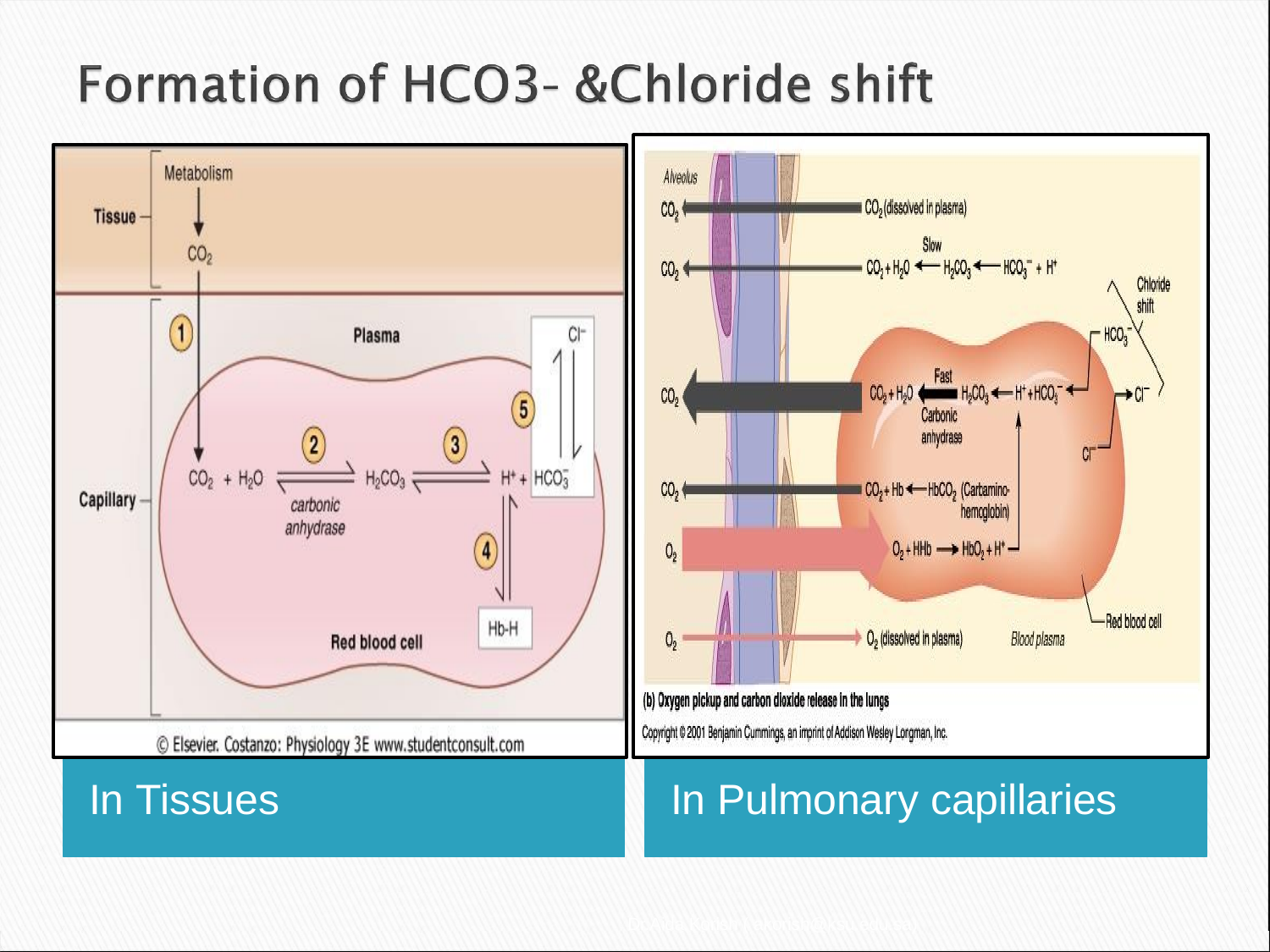

In Tissues
In Pulmonary capillaries
Dr.Aida Korish ( akorish@ksu.edu.sa)